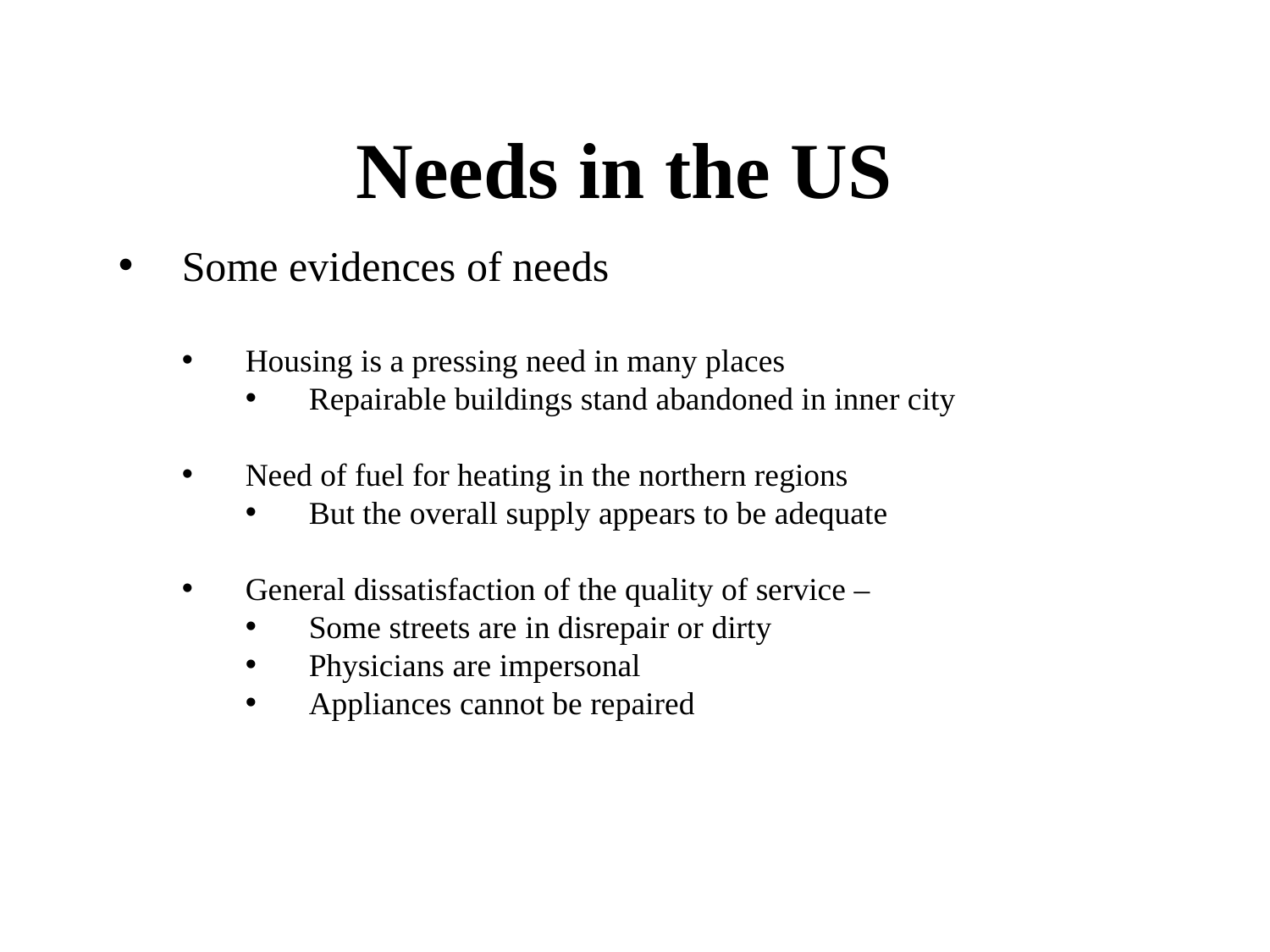

# Needs in the US
Some evidences of needs

Housing is a pressing need in many places
Repairable buildings stand abandoned in inner city

Need of fuel for heating in the northern regions
But the overall supply appears to be adequate

General dissatisfaction of the quality of service –
Some streets are in disrepair or dirty
Physicians are impersonal
Appliances cannot be repaired